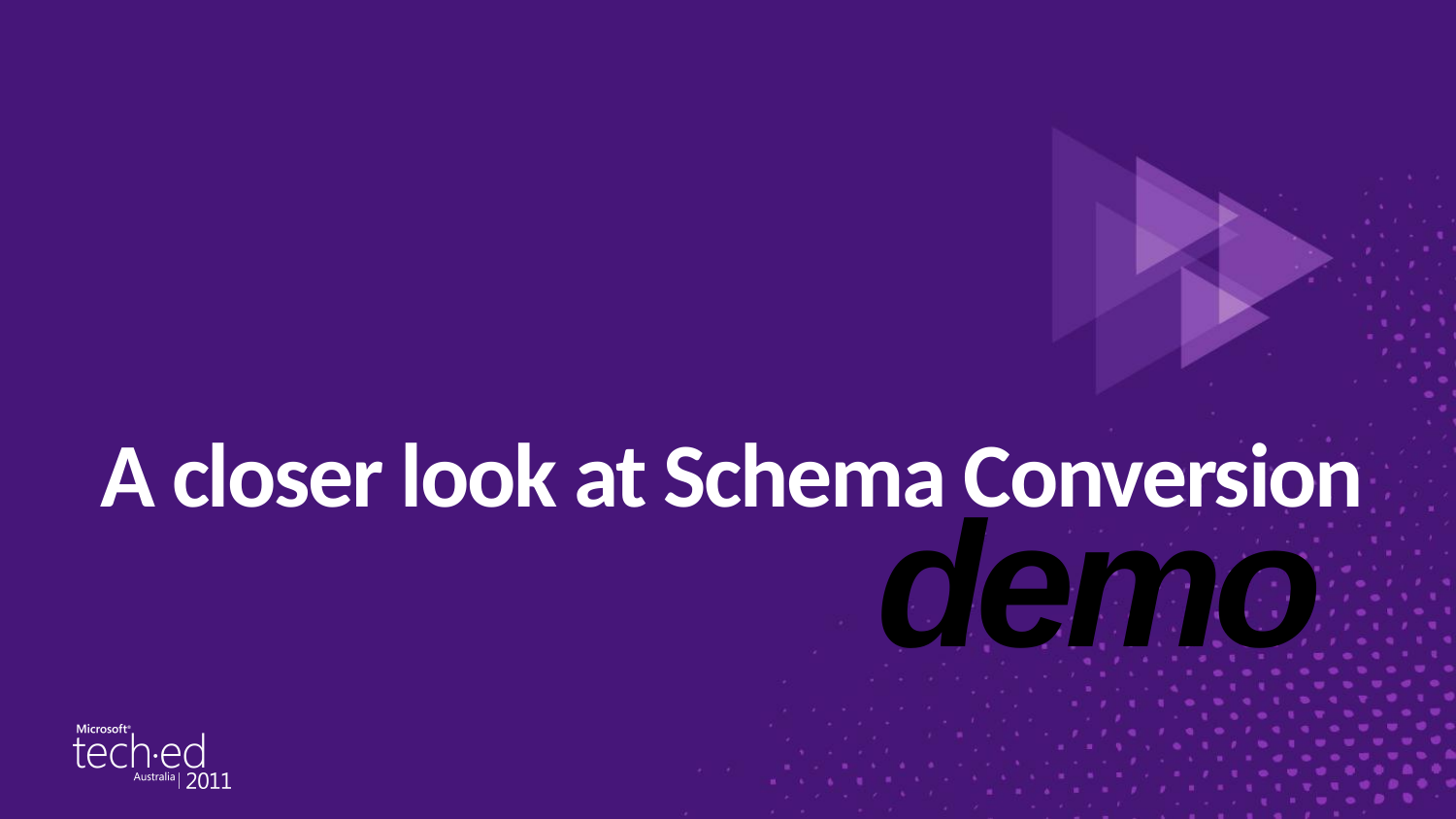

A closer look at Schema Conversion
demo